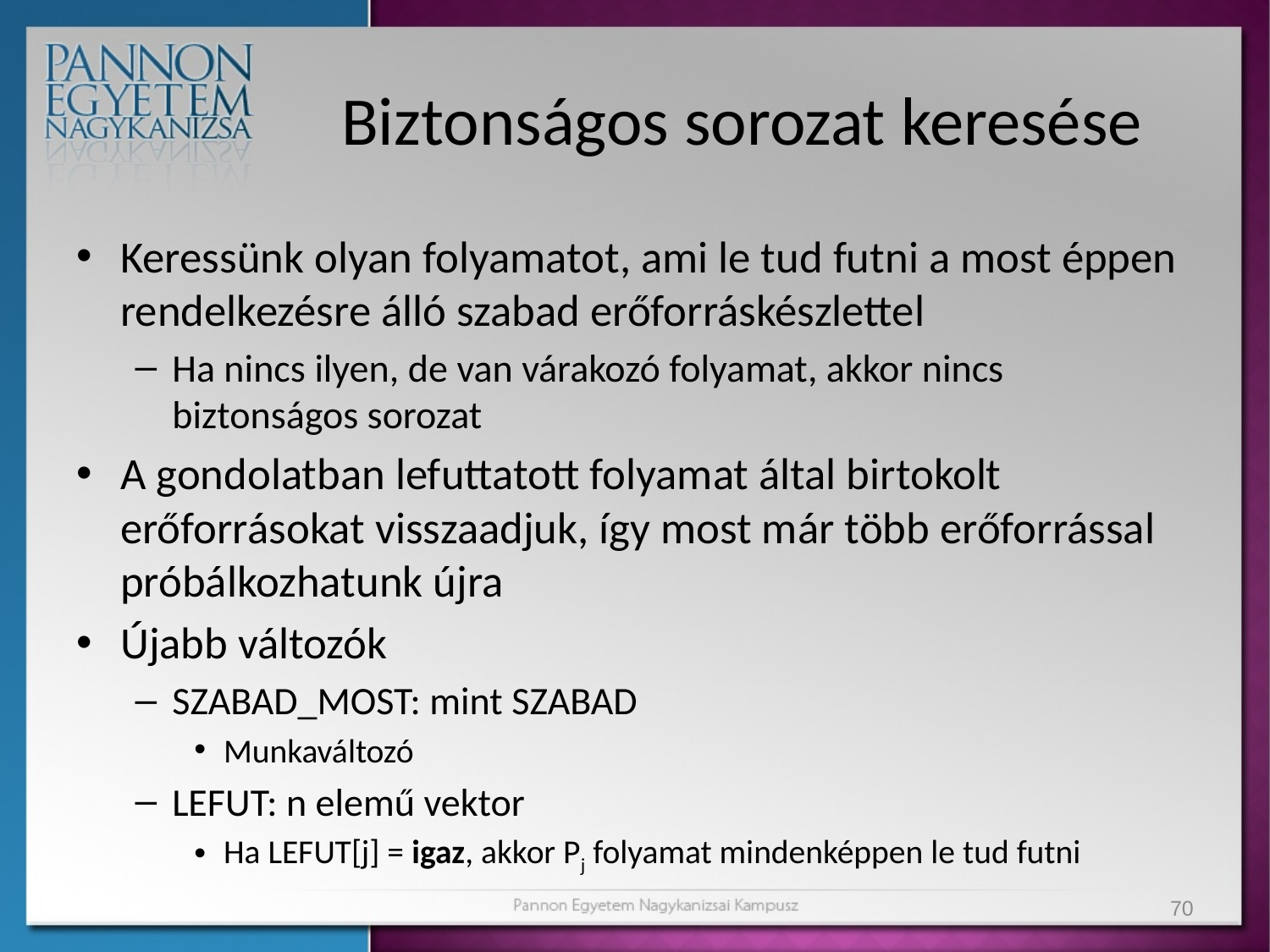

# Biztonságos sorozat keresése
Keressünk olyan folyamatot, ami le tud futni a most éppen rendelkezésre álló szabad erőforráskészlettel
Ha nincs ilyen, de van várakozó folyamat, akkor nincs biztonságos sorozat
A gondolatban lefuttatott folyamat által birtokolt erőforrásokat visszaadjuk, így most már több erőforrással próbálkozhatunk újra
Újabb változók
SZABAD_MOST: mint SZABAD
Munkaváltozó
LEFUT: n elemű vektor
Ha LEFUT[j] = igaz, akkor Pj folyamat mindenképpen le tud futni
70